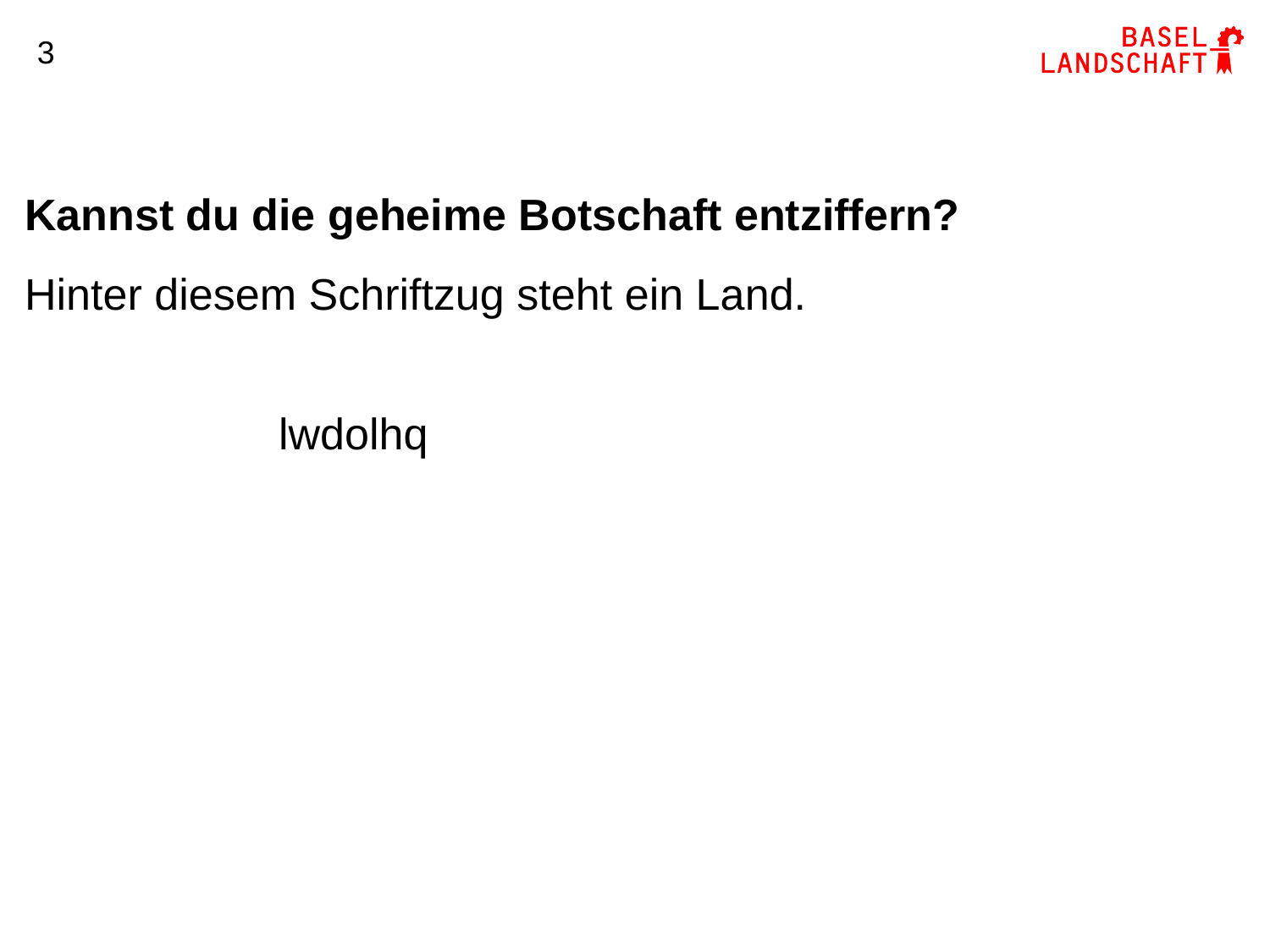

3
# Kannst du die geheime Botschaft entziffern?
Hinter diesem Schriftzug steht ein Land.

		lwdolhq